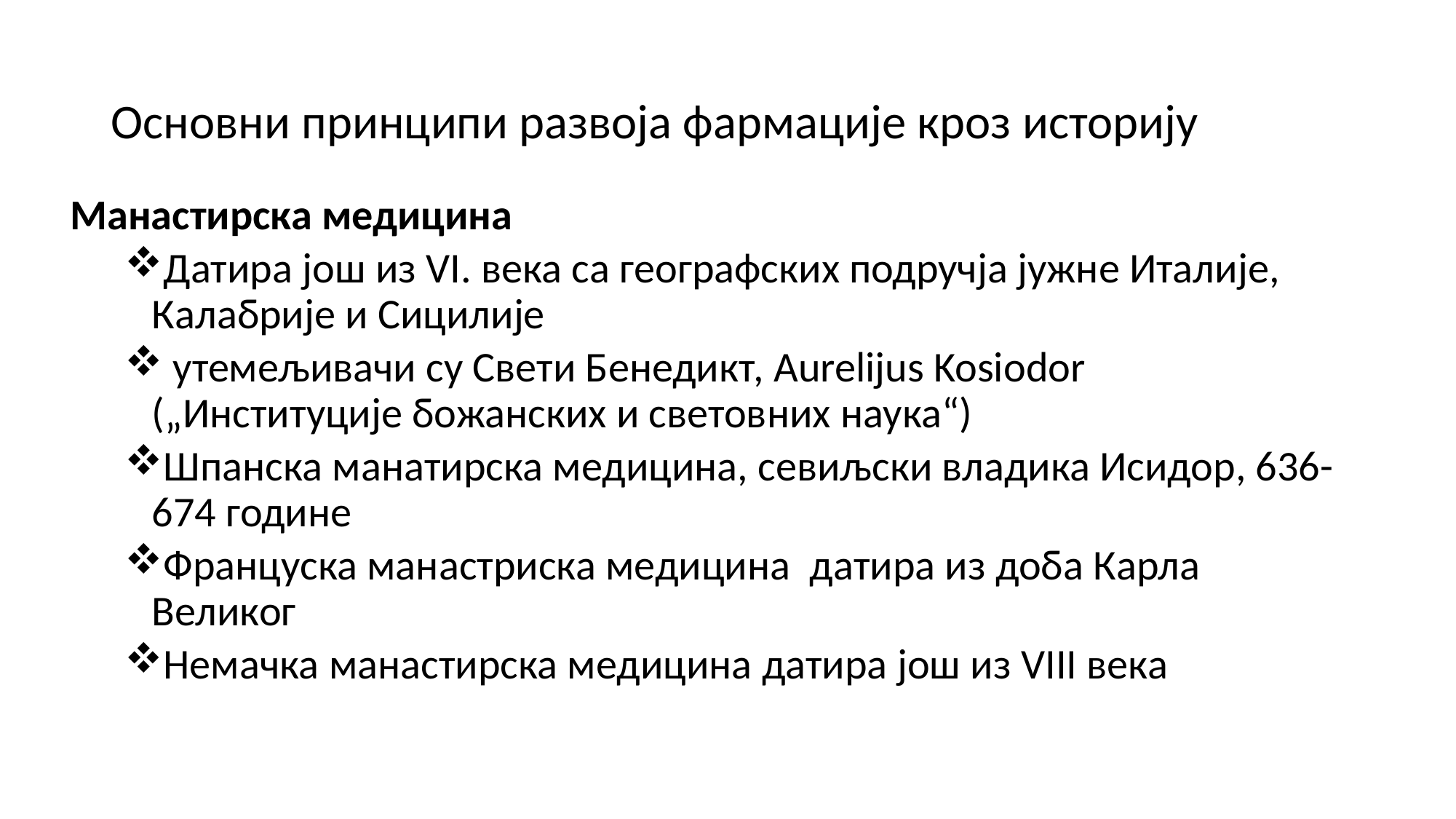

# Основни принципи развоја фармације кроз историју
Манастирска медицина
Датира још из VI. века са географских подручја јужне Италије, Калабрије и Сицилије
 утемељивачи су Свети Бенедикт, Aurelijus Kosiodor („Институције божанских и световних наука“)
Шпанска манатирска медицина, севиљски владика Исидор, 636- 674 године
Француска манастриска медицина  датира из доба Карла Великог
Немачка манастирска медицина датира још из VIII века